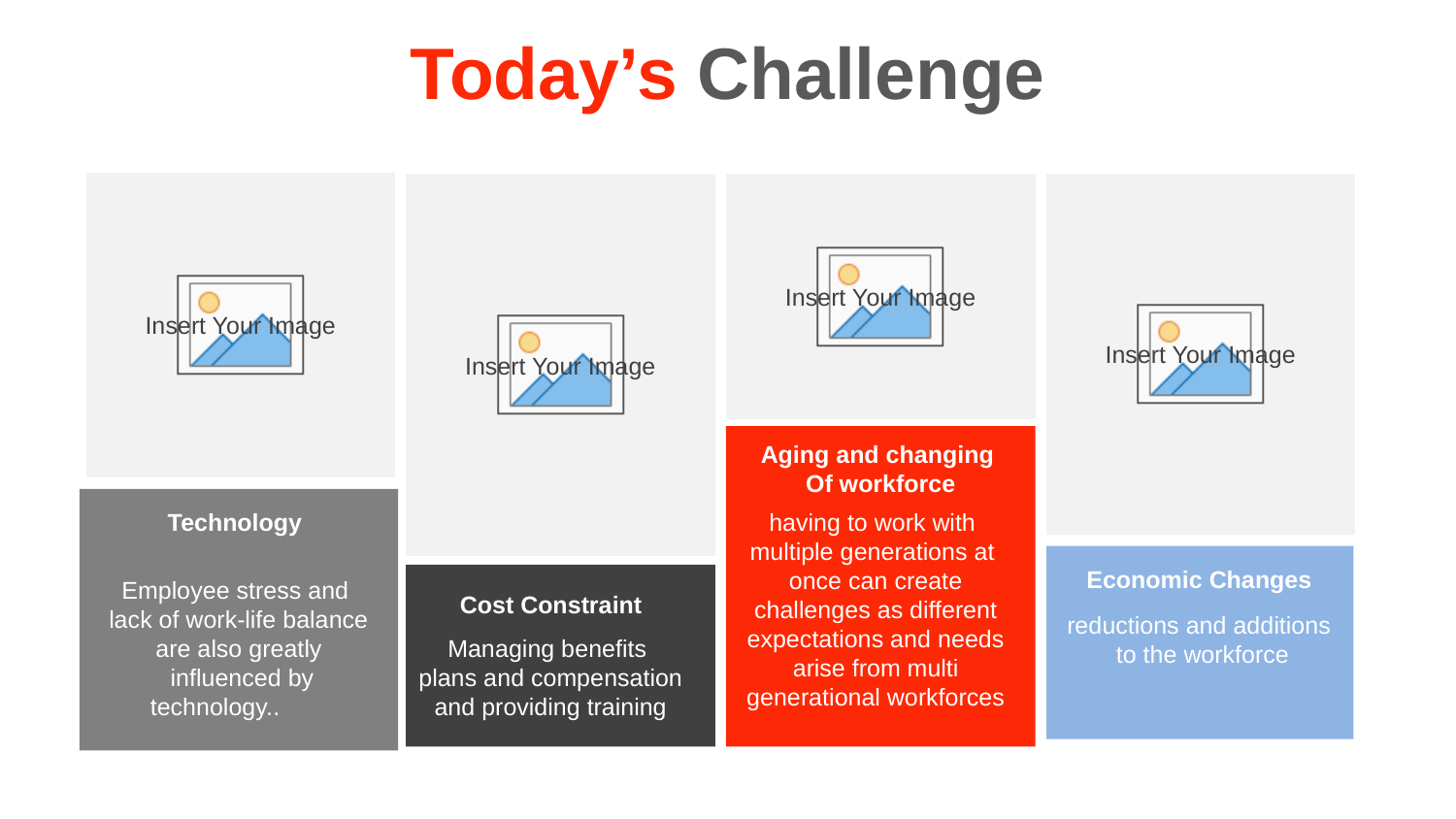

# Today’s Challenge

Aging and changing
Of workforce

Technology
Employee stress and
lack of work-life balance are also greatly
 influenced by
 technology..
having to work with
multiple generations at
once can create
 challenges as different
expectations and needs arise from multi
generational workforces

Economic Changes
Cost Constraint
Managing benefits
plans and compensation and providing training
reductions and additions
 to the workforce
Cost Constraint